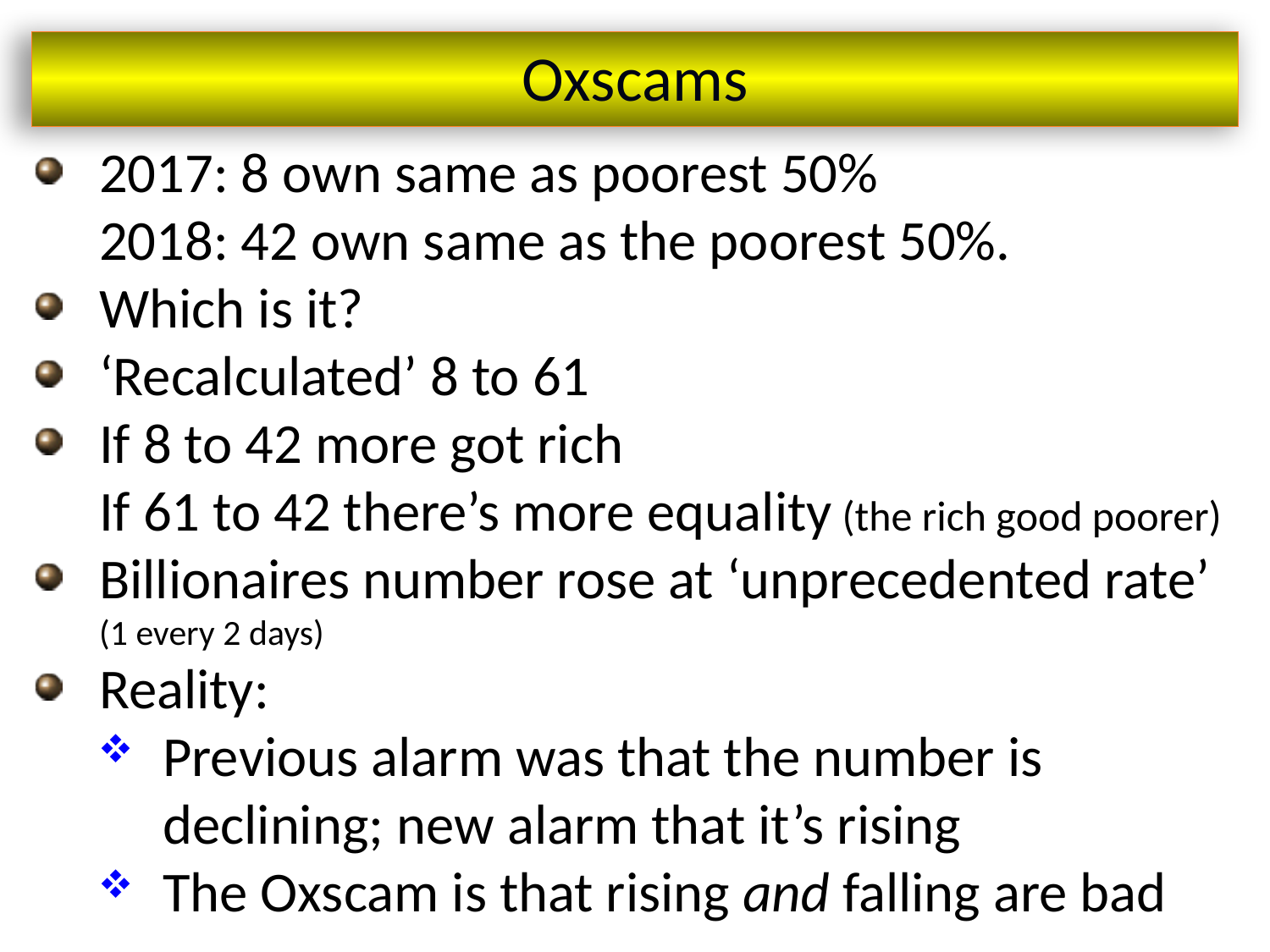

Oxscams
2017: 8 own same as poorest 50%
2018: 42 own same as the poorest 50%.
Which is it?
‘Recalculated’ 8 to 61
If 8 to 42 more got rich
If 61 to 42 there’s more equality (the rich good poorer)
Billionaires number rose at ‘unprecedented rate’
(1 every 2 days)
Reality:
Previous alarm was that the number is declining; new alarm that it’s rising
The Oxscam is that rising and falling are bad